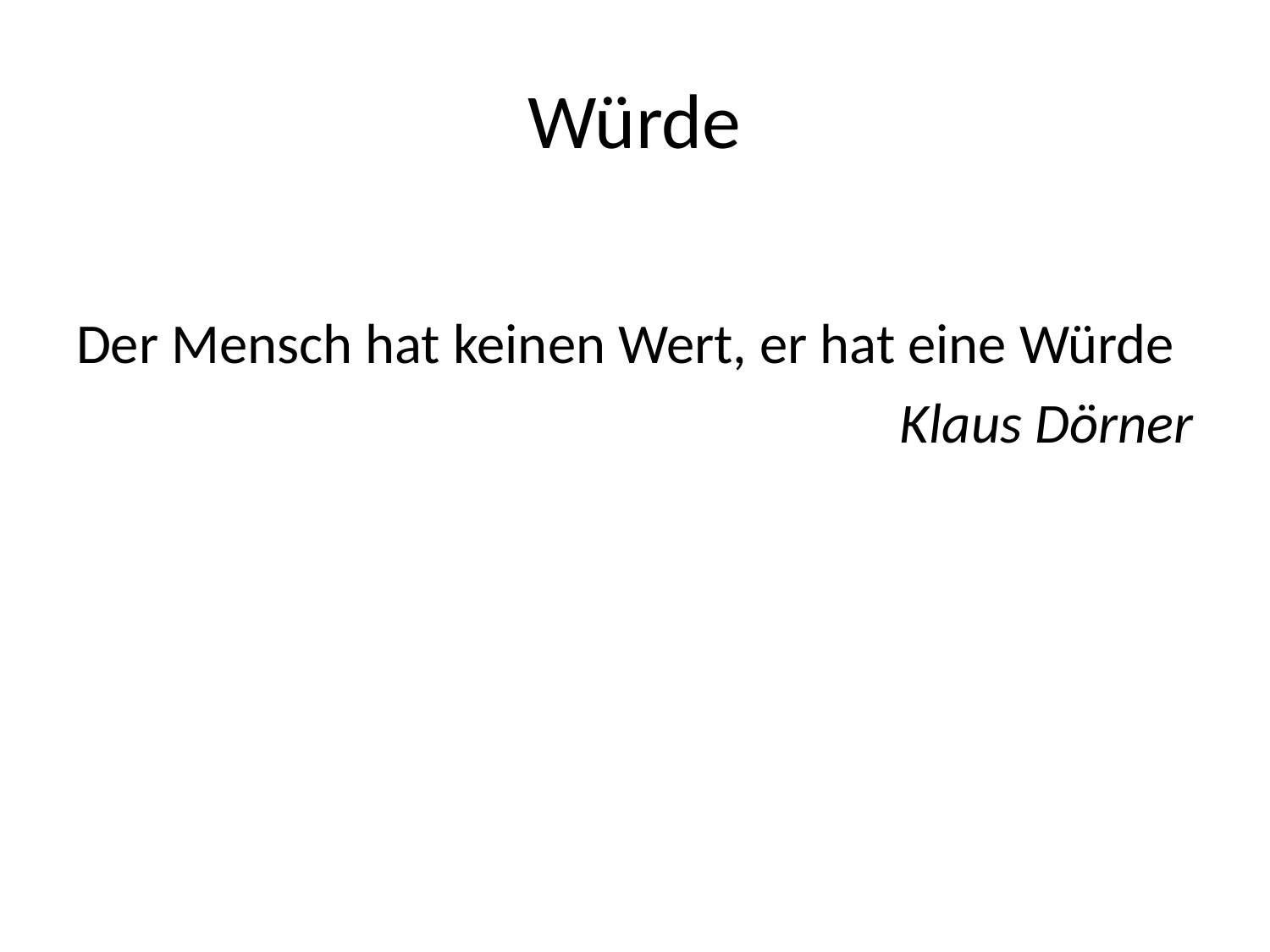

# Würde

Der Mensch hat keinen Wert, er hat eine Würde
Klaus Dörner